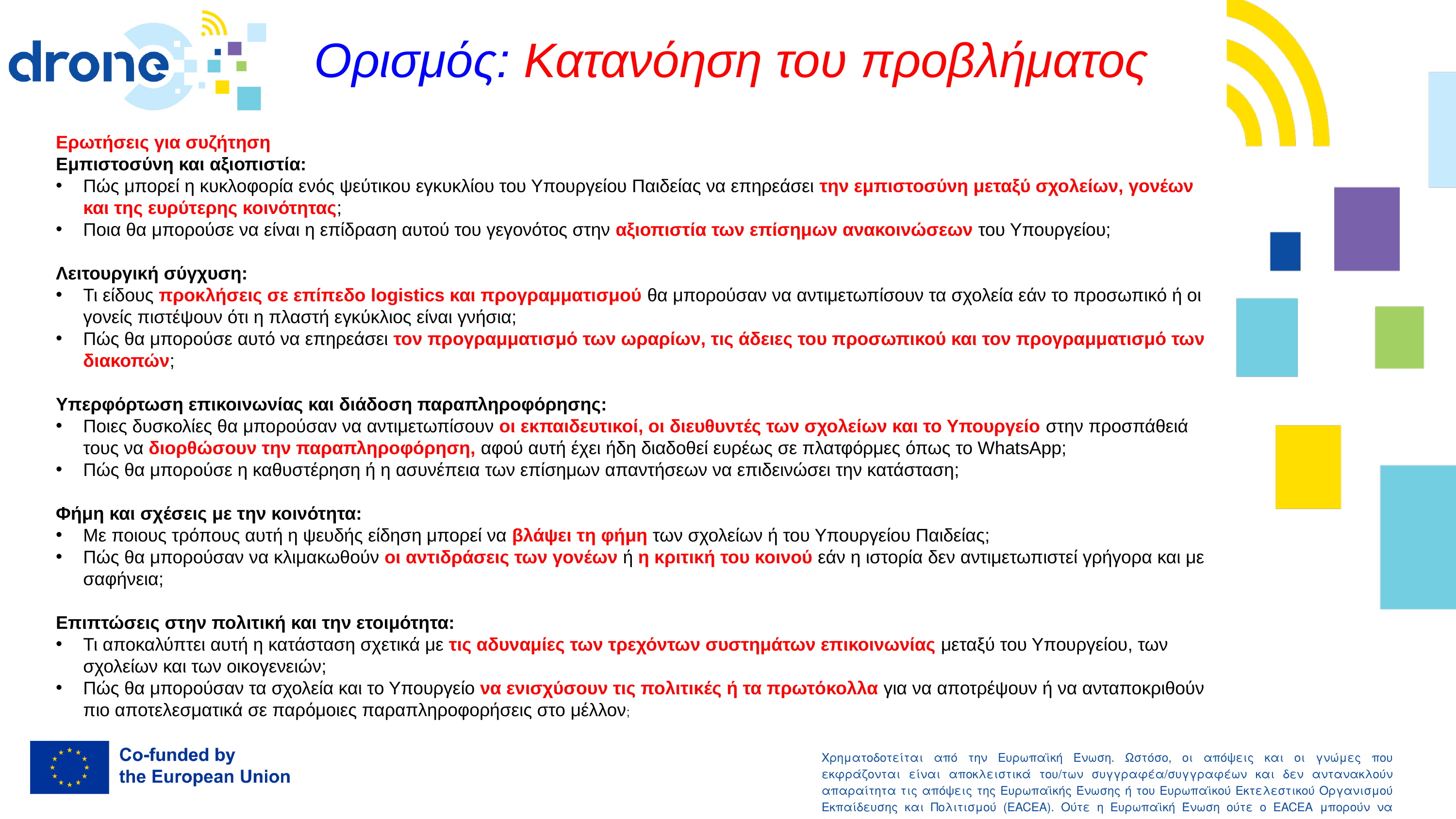

Ορισμός: Κατανόηση του προβλήματος
Ερωτήσεις για συζήτηση
Εμπιστοσύνη και αξιοπιστία:
Πώς μπορεί η κυκλοφορία ενός ψεύτικου εγκυκλίου του Υπουργείου Παιδείας να επηρεάσει την εμπιστοσύνη μεταξύ σχολείων, γονέων και της ευρύτερης κοινότητας;
Ποια θα μπορούσε να είναι η επίδραση αυτού του γεγονότος στην αξιοπιστία των επίσημων ανακοινώσεων του Υπουργείου;
Λειτουργική σύγχυση:
Τι είδους προκλήσεις σε επίπεδο logistics και προγραμματισμού θα μπορούσαν να αντιμετωπίσουν τα σχολεία εάν το προσωπικό ή οι γονείς πιστέψουν ότι η πλαστή εγκύκλιος είναι γνήσια;
Πώς θα μπορούσε αυτό να επηρεάσει τον προγραμματισμό των ωραρίων, τις άδειες του προσωπικού και τον προγραμματισμό των διακοπών;

Υπερφόρτωση επικοινωνίας και διάδοση παραπληροφόρησης:
Ποιες δυσκολίες θα μπορούσαν να αντιμετωπίσουν οι εκπαιδευτικοί, οι διευθυντές των σχολείων και το Υπουργείο στην προσπάθειά τους να διορθώσουν την παραπληροφόρηση, αφού αυτή έχει ήδη διαδοθεί ευρέως σε πλατφόρμες όπως το WhatsApp;
Πώς θα μπορούσε η καθυστέρηση ή η ασυνέπεια των επίσημων απαντήσεων να επιδεινώσει την κατάσταση;

Φήμη και σχέσεις με την κοινότητα:
Με ποιους τρόπους αυτή η ψευδής είδηση μπορεί να βλάψει τη φήμη των σχολείων ή του Υπουργείου Παιδείας;
Πώς θα μπορούσαν να κλιμακωθούν οι αντιδράσεις των γονέων ή η κριτική του κοινού εάν η ιστορία δεν αντιμετωπιστεί γρήγορα και με σαφήνεια;

Επιπτώσεις στην πολιτική και την ετοιμότητα:
Τι αποκαλύπτει αυτή η κατάσταση σχετικά με τις αδυναμίες των τρεχόντων συστημάτων επικοινωνίας μεταξύ του Υπουργείου, των σχολείων και των οικογενειών;
Πώς θα μπορούσαν τα σχολεία και το Υπουργείο να ενισχύσουν τις πολιτικές ή τα πρωτόκολλα για να αποτρέψουν ή να ανταποκριθούν πιο αποτελεσματικά σε παρόμοιες παραπληροφορήσεις στο μέλλον;
.
02.
01.
03.
04.

Χρηματοδοτείται από την Ευρωπαϊκή Ένωση. Ωστόσο, οι απόψεις και οι γνώμες που εκφράζονται είναι αποκλειστικά του/των συγγραφέα/συγγραφέων και δεν αντανακλούν απαραίτητα τις απόψεις της Ευρωπαϊκής Ένωσης ή του Ευρωπαϊκού Εκτελεστικού Οργανισμού Εκπαίδευσης και Πολιτισμού (EACEA). Ούτε η Ευρωπαϊκή Ένωση ούτε ο EACEA μπορούν να θεωρηθούν υπεύθυνοι για αυτές.